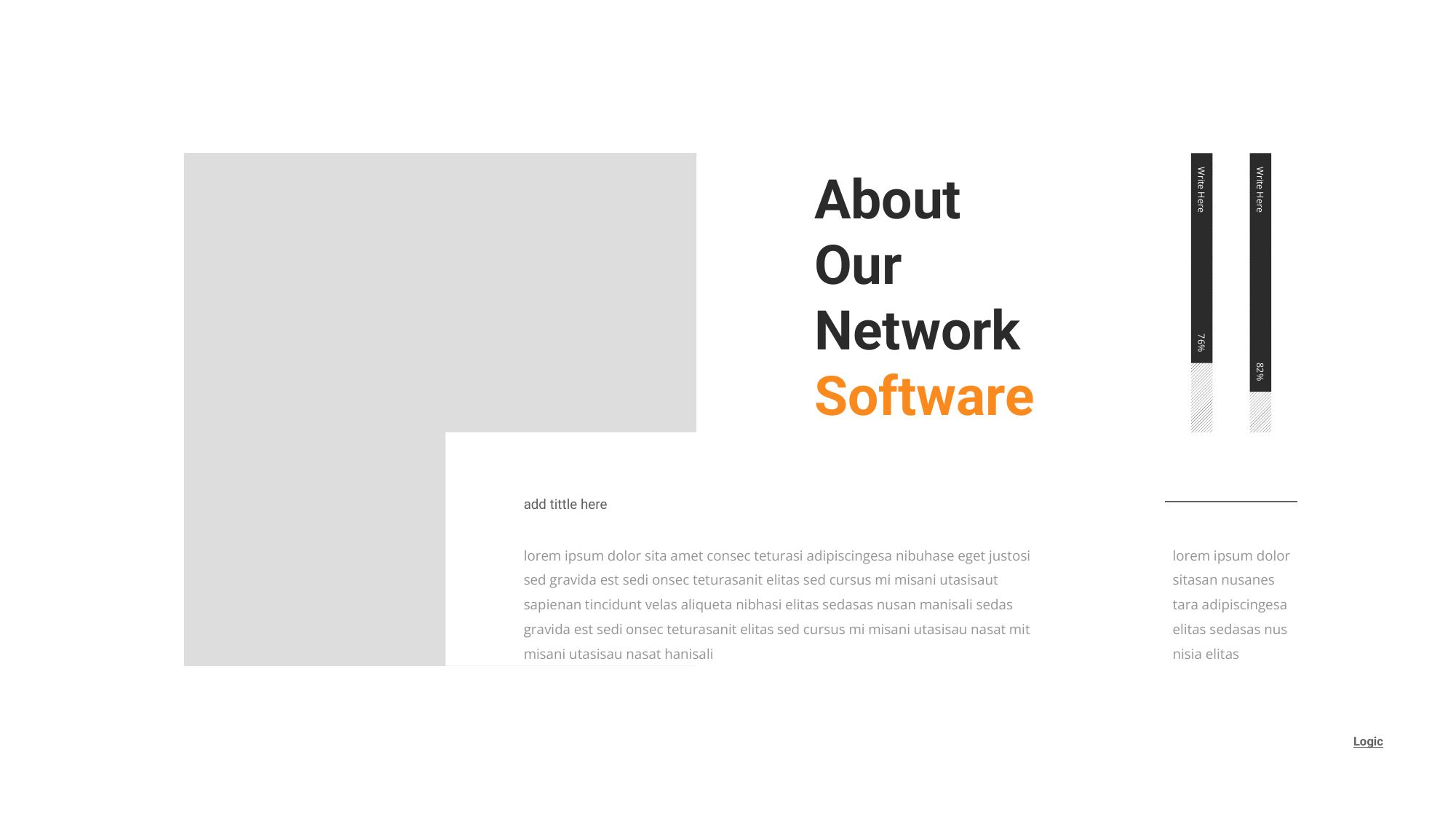

82%
Write Here

76%
Write Here
About Our
Network Software

add tittle here
lorem ipsum dolor sita amet consec teturasi adipiscingesa nibuhase eget justosi sed gravida est sedi onsec teturasanit elitas sed cursus mi misani utasisaut sapienan tincidunt velas aliqueta nibhasi elitas sedasas nusan manisali sedas gravida est sedi onsec teturasanit elitas sed cursus mi misani utasisau nasat mit misani utasisau nasat hanisali
lorem ipsum dolor sitasan nusanes
tara adipiscingesa elitas sedasas nus nisia elitas
Logic